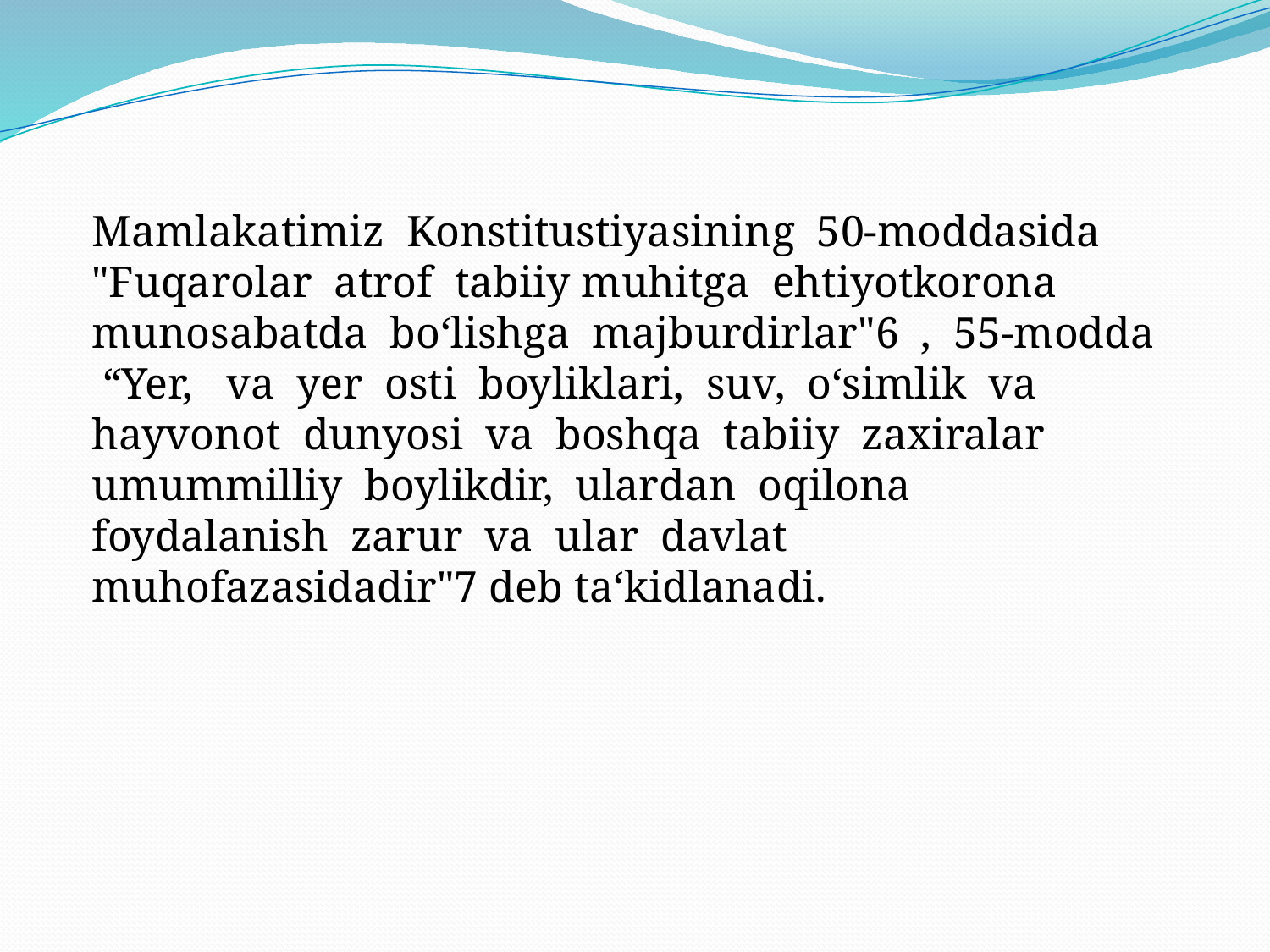

Mamlakatimiz  Konstitustiyasining  50-moddasida  "Fuqarolar  atrof  tabiiy muhitga  ehtiyotkorona  munosabatda  bo‘lishga  majburdirlar"6  ,  55-modda  “Yer,   va  yer  osti  boyliklari,  suv,  o‘simlik  va  hayvonot  dunyosi  va  boshqa  tabiiy  zaxiralar
umummilliy  boylikdir,  ulardan  oqilona  foydalanish  zarur  va  ular  davlat muhofazasidadir"7 deb ta‘kidlanadi.